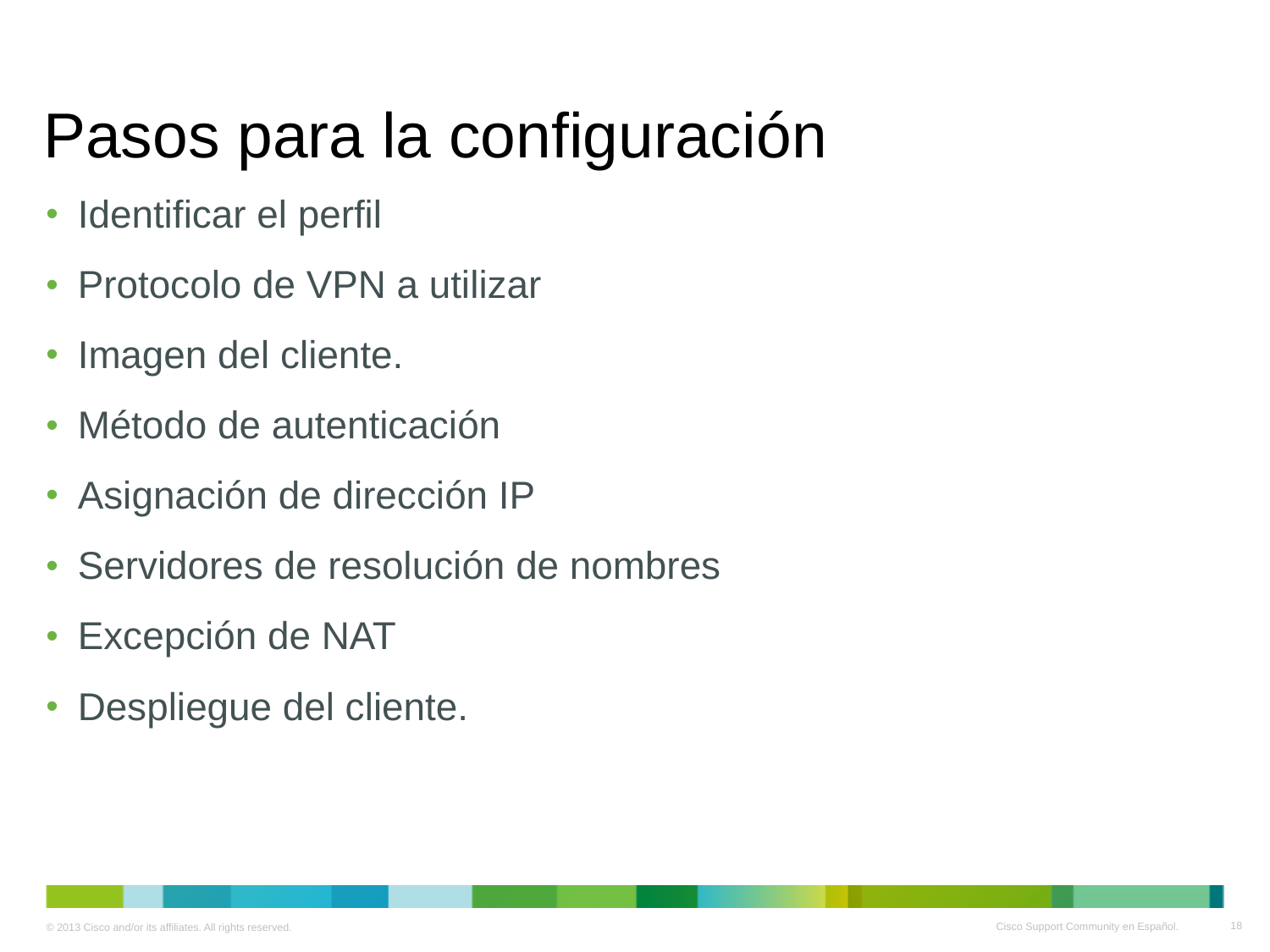

# Pasos para la configuración
Identificar el perfil
Protocolo de VPN a utilizar
Imagen del cliente.
Método de autenticación
Asignación de dirección IP
Servidores de resolución de nombres
Excepción de NAT
Despliegue del cliente.